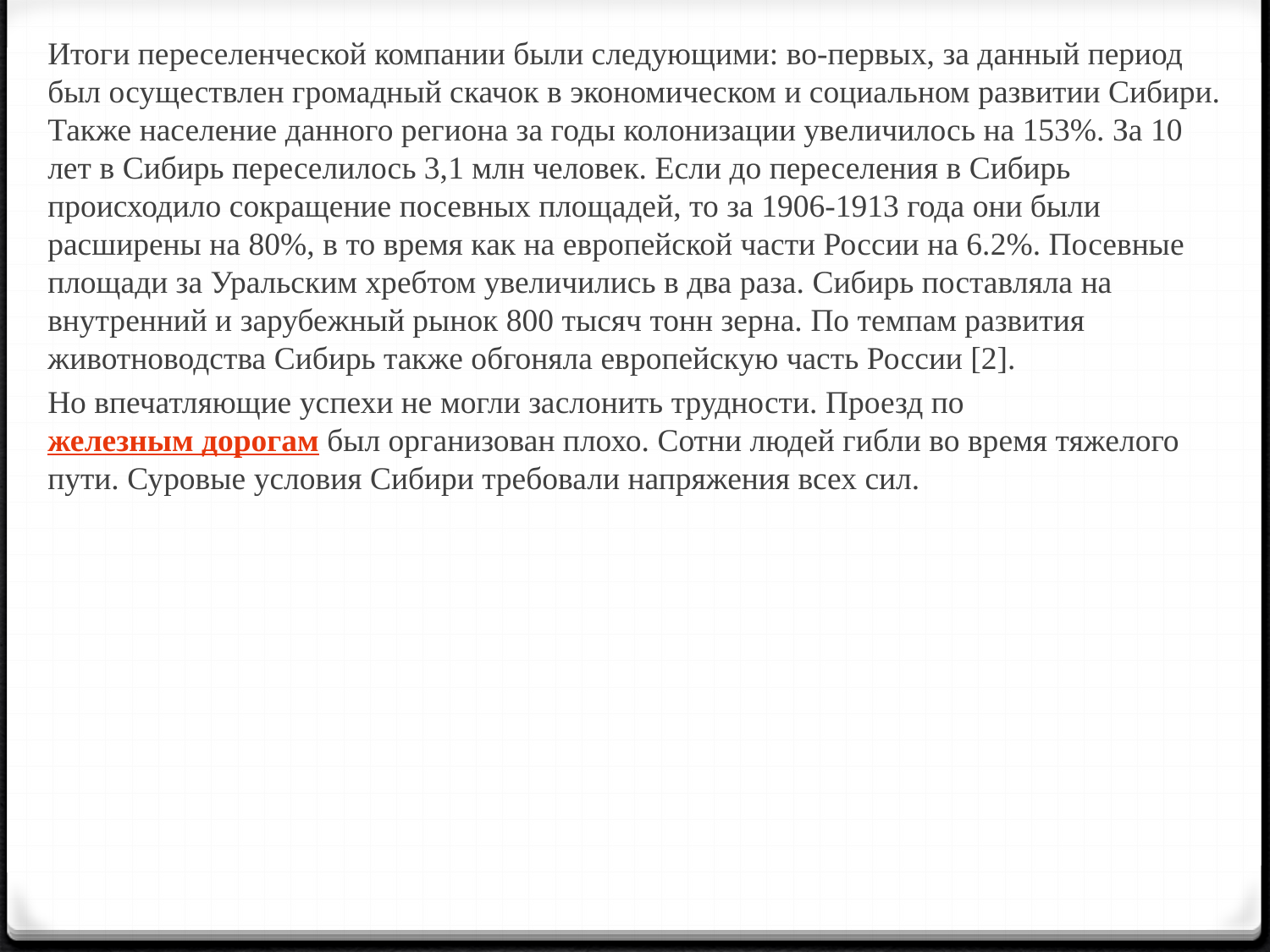

Итоги переселенческой компании были следующими: во-первых, за данный период был осуществлен громадный скачок в экономическом и социальном развитии Сибири. Также население данного региона за годы колонизации увеличилось на 153%. За 10 лет в Сибирь переселилось 3,1 млн человек. Если до переселения в Сибирь происходило сокращение посевных площадей, то за 1906-1913 года они были расширены на 80%, в то время как на европейской части России на 6.2%. Посевные площади за Уральским хребтом увеличились в два раза. Сибирь поставляла на внутренний и зарубежный рынок 800 тысяч тонн зерна. По темпам развития животноводства Сибирь также обгоняла европейскую часть России [2].
Но впечатляющие успехи не могли заслонить трудности. Проезд по железным дорогам был организован плохо. Сотни людей гибли во время тяжелого пути. Суровые условия Сибири требовали напряжения всех сил.